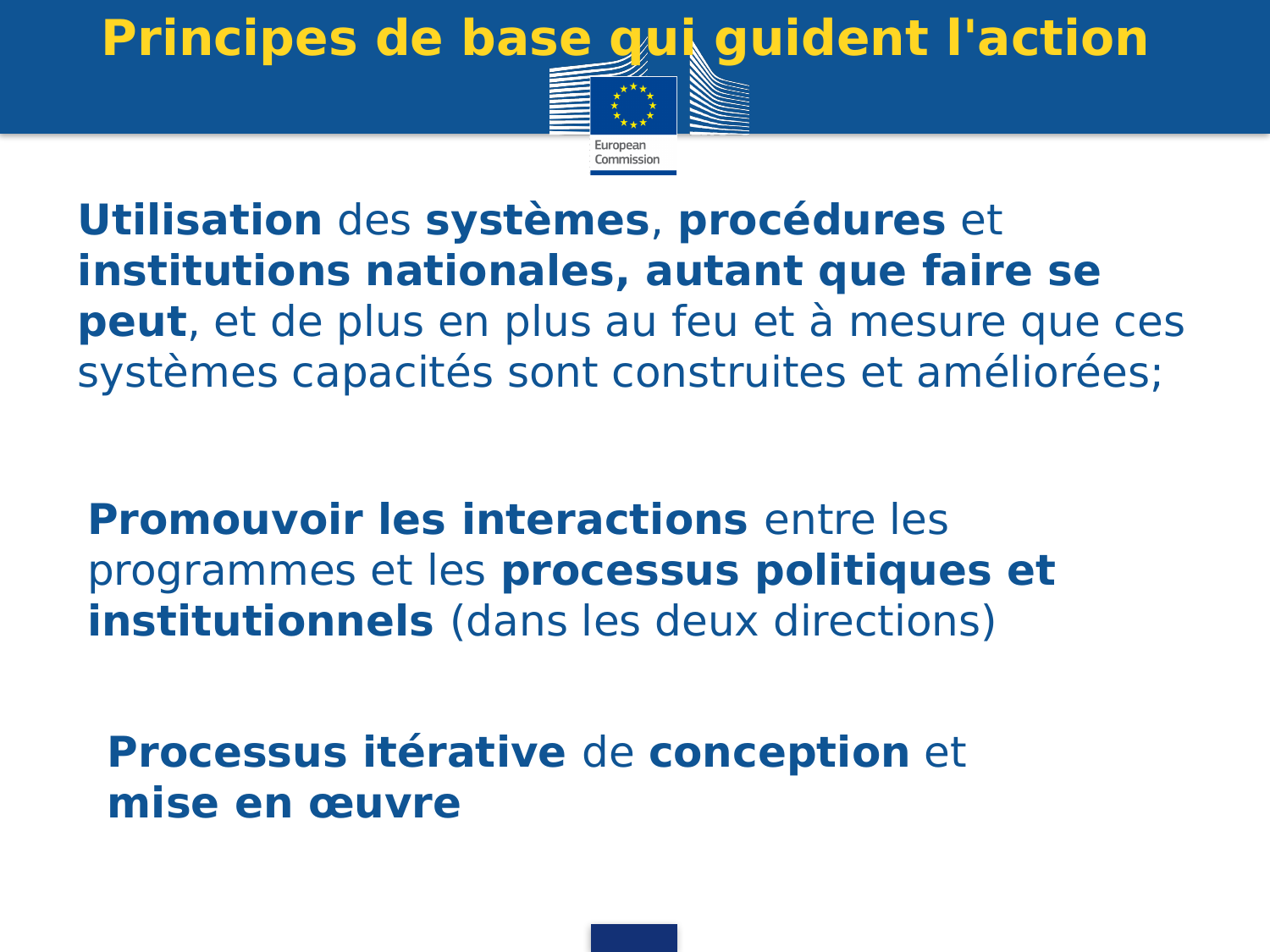

Principes de base qui guident l'action

Utilisation des systèmes, procédures et institutions nationales, autant que faire se peut, et de plus en plus au feu et à mesure que ces systèmes capacités sont construites et améliorées;

Promouvoir les interactions entre les programmes et les processus politiques et institutionnels (dans les deux directions)

Processus itérative de conception et mise en œuvre